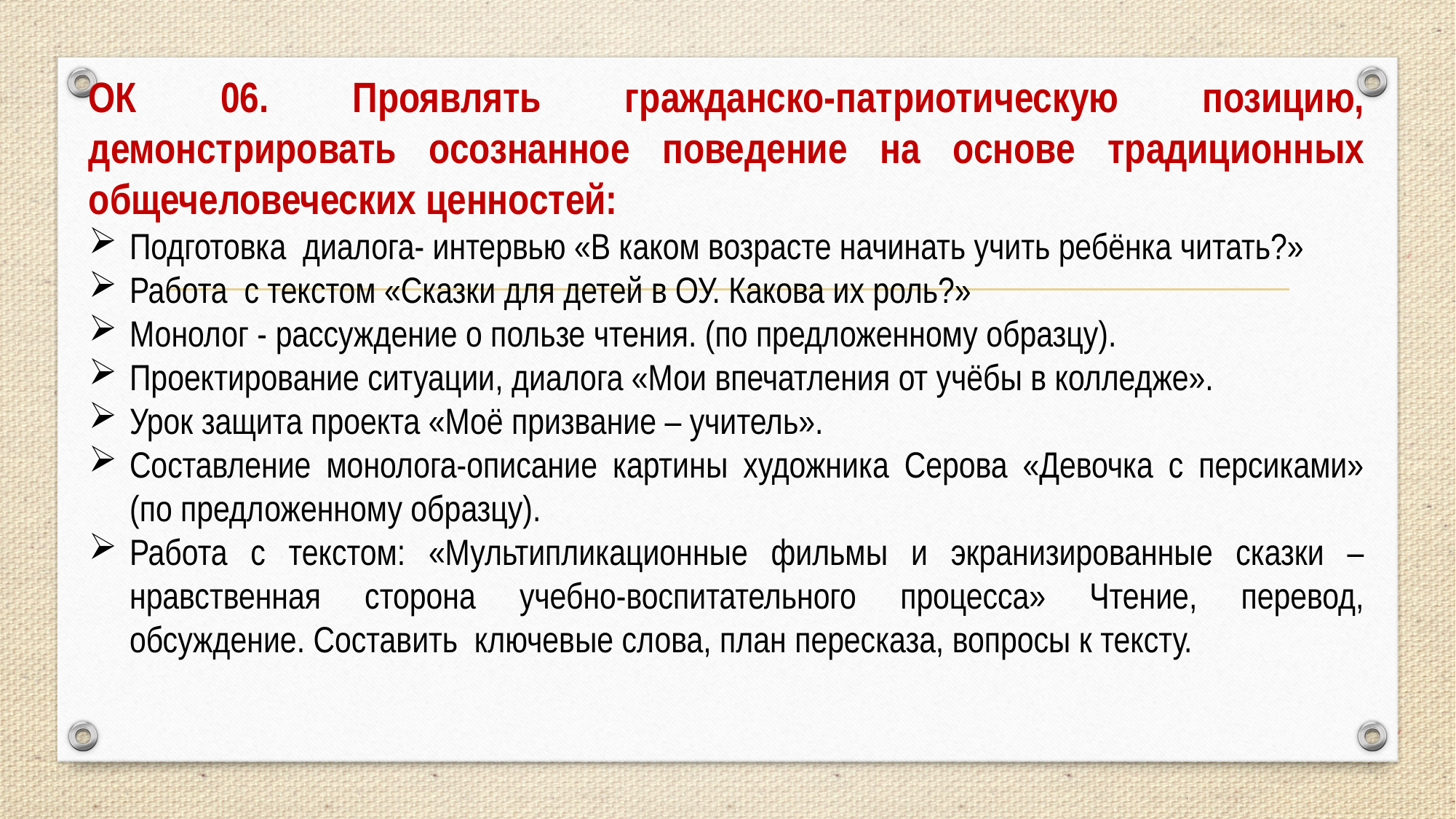

ОК 06. Проявлять гражданско-патриотическую позицию, демонстрировать осознанное поведение на основе традиционных общечеловеческих ценностей:
Подготовка  диалога- интервью «В каком возрасте начинать учить ребёнка читать?»
Работа  с текстом «Сказки для детей в ОУ. Какова их роль?»
Монолог - рассуждение о пользе чтения. (по предложенному образцу).
Проектирование ситуации, диалога «Мои впечатления от учёбы в колледже».
Урок защита проекта «Моё призвание – учитель».
Составление монолога-описание картины художника Серова «Девочка с персиками» (по предложенному образцу).
Работа с текстом: «Мультипликационные фильмы и экранизированные сказки – нравственная сторона учебно-воспитательного процесса» Чтение, перевод, обсуждение. Составить  ключевые слова, план пересказа, вопросы к тексту.